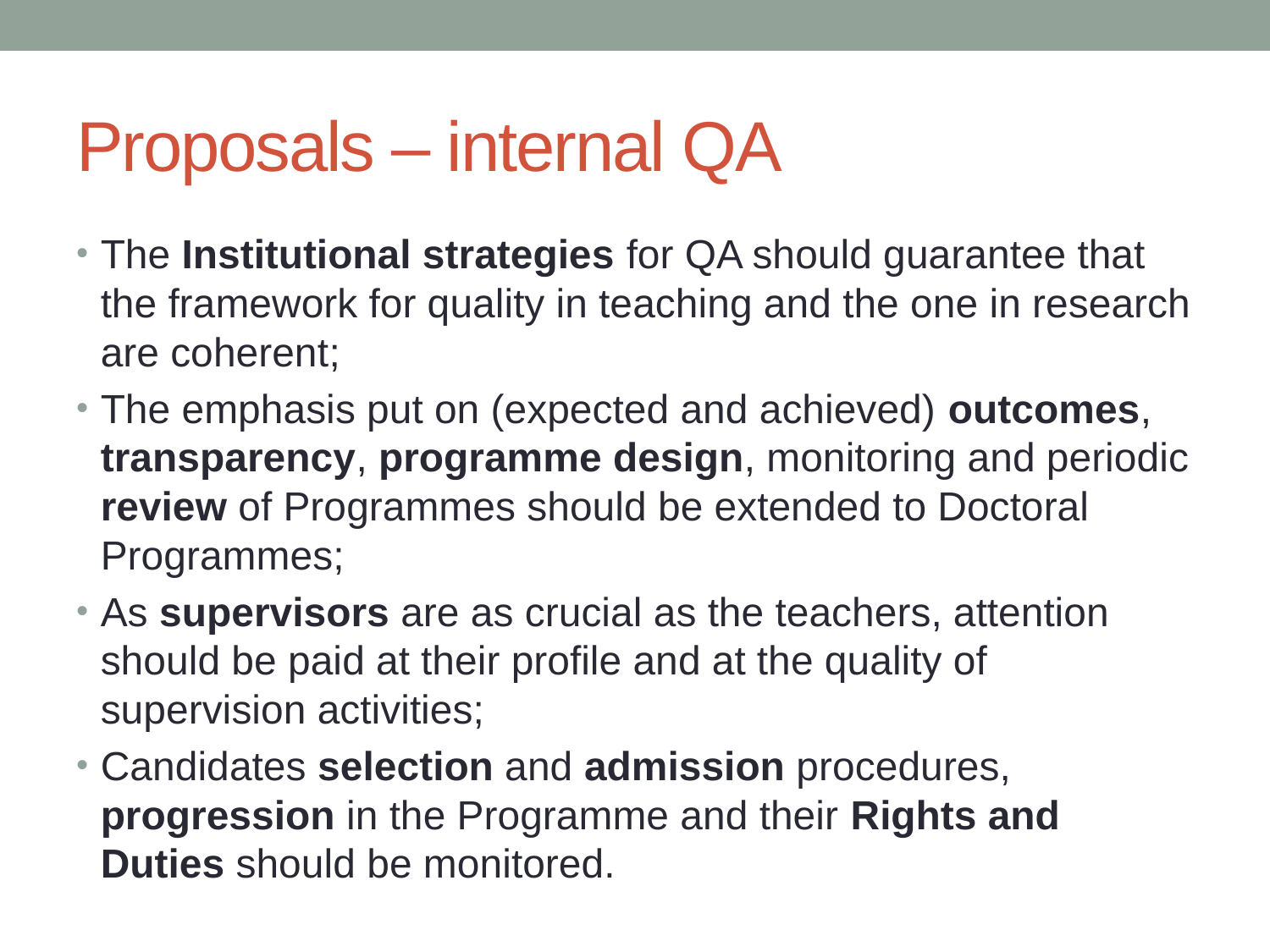

# Proposals – internal QA
The Institutional strategies for QA should guarantee that the framework for quality in teaching and the one in research are coherent;
The emphasis put on (expected and achieved) outcomes, transparency, programme design, monitoring and periodic review of Programmes should be extended to Doctoral Programmes;
As supervisors are as crucial as the teachers, attention should be paid at their profile and at the quality of supervision activities;
Candidates selection and admission procedures, progression in the Programme and their Rights and Duties should be monitored.